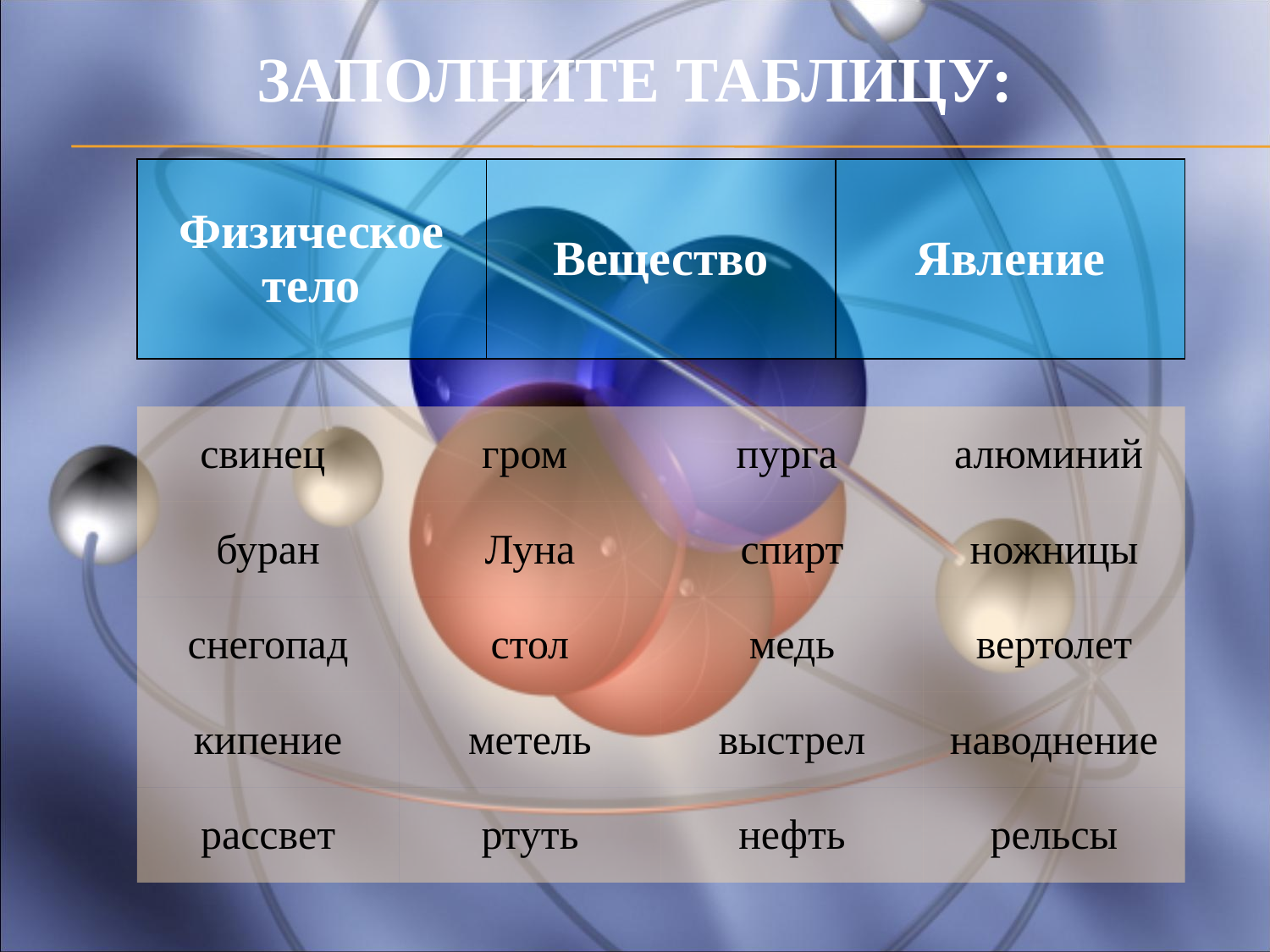

# Заполните таблицу:
| Физическое тело | Вещество | Явление |
| --- | --- | --- |
| свинец | гром | пурга | алюминий |
| --- | --- | --- | --- |
| буран | Луна | спирт | ножницы |
| снегопад | стол | медь | вертолет |
| кипение | метель | выстрел | наводнение |
| рассвет | ртуть | нефть | рельсы |